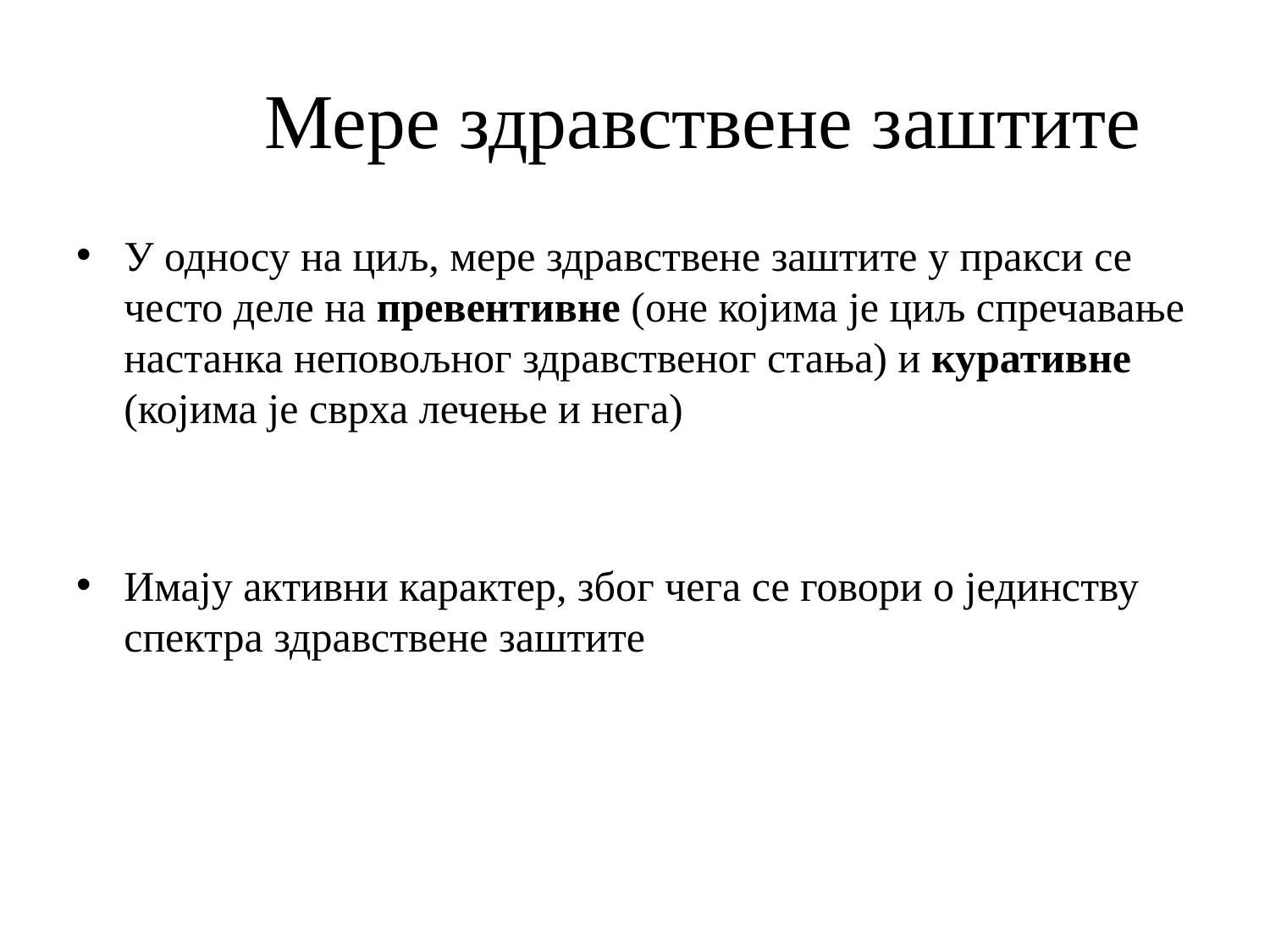

# Мере здравствене заштите
У односу на циљ, мере здравствене заштите у пракси се често деле на превентивне (оне којима је циљ спречавање настанка неповољног здравственог стања) и куративне (којима је сврха лечење и нега)

Имају активни карактер, због чега се говори о јединству спектра здравствене заштите